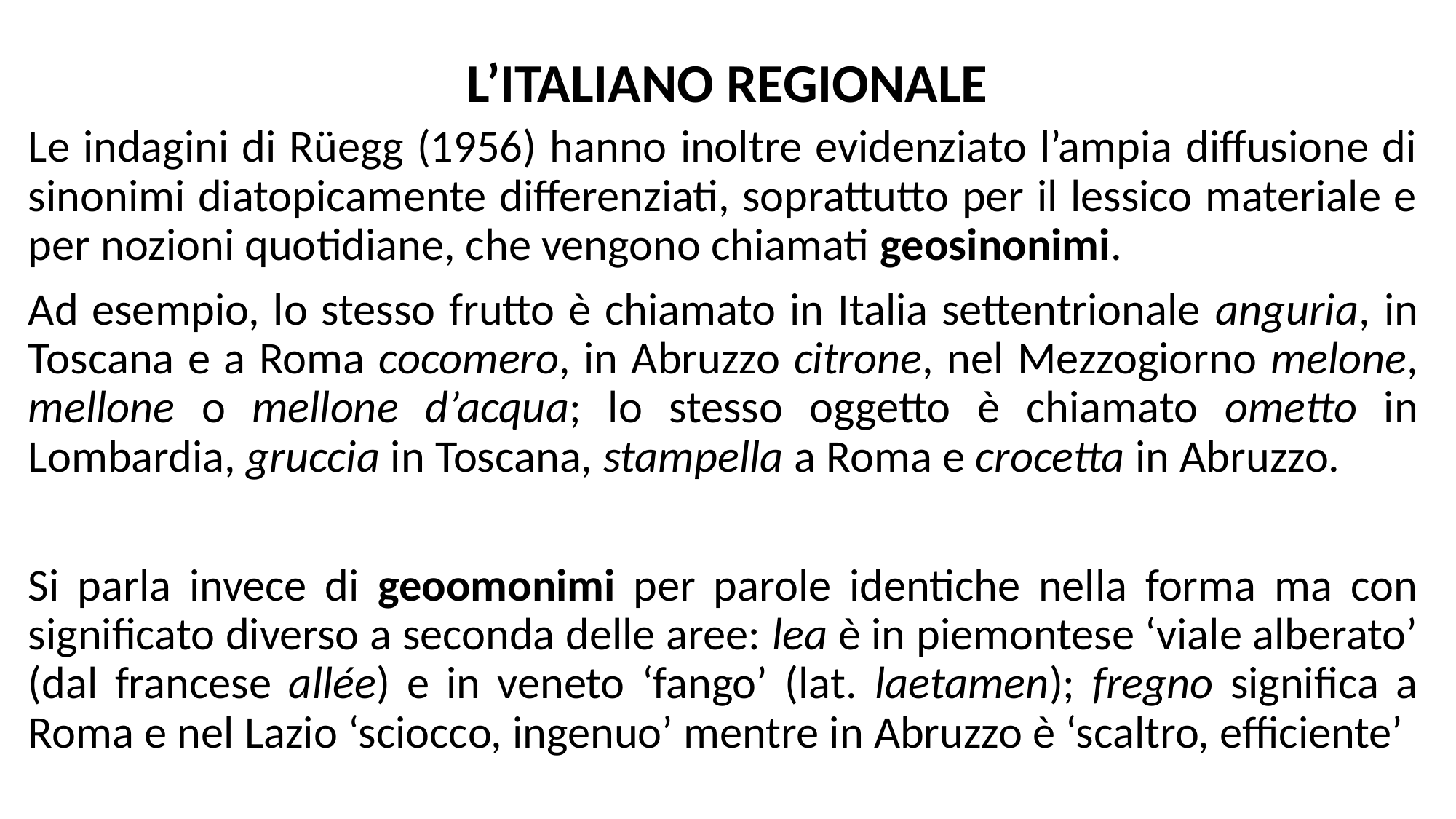

# L’ITALIANO REGIONALE
Le indagini di Rüegg (1956) hanno inoltre evidenziato l’ampia diffusione di sinonimi diatopicamente differenziati, soprattutto per il lessico materiale e per nozioni quotidiane, che vengono chiamati geosinonimi.
Ad esempio, lo stesso frutto è chiamato in Italia settentrionale anguria, in Toscana e a Roma cocomero, in Abruzzo citrone, nel Mezzogiorno melone, mellone o mellone d’acqua; lo stesso oggetto è chiamato ometto in Lombardia, gruccia in Toscana, stampella a Roma e crocetta in Abruzzo.

Si parla invece di geoomonimi per parole identiche nella forma ma con significato diverso a seconda delle aree: lea è in piemontese ‘viale alberato’ (dal francese allée) e in veneto ‘fango’ (lat. laetamen); fregno significa a Roma e nel Lazio ‘sciocco, ingenuo’ mentre in Abruzzo è ‘scaltro, efficiente’